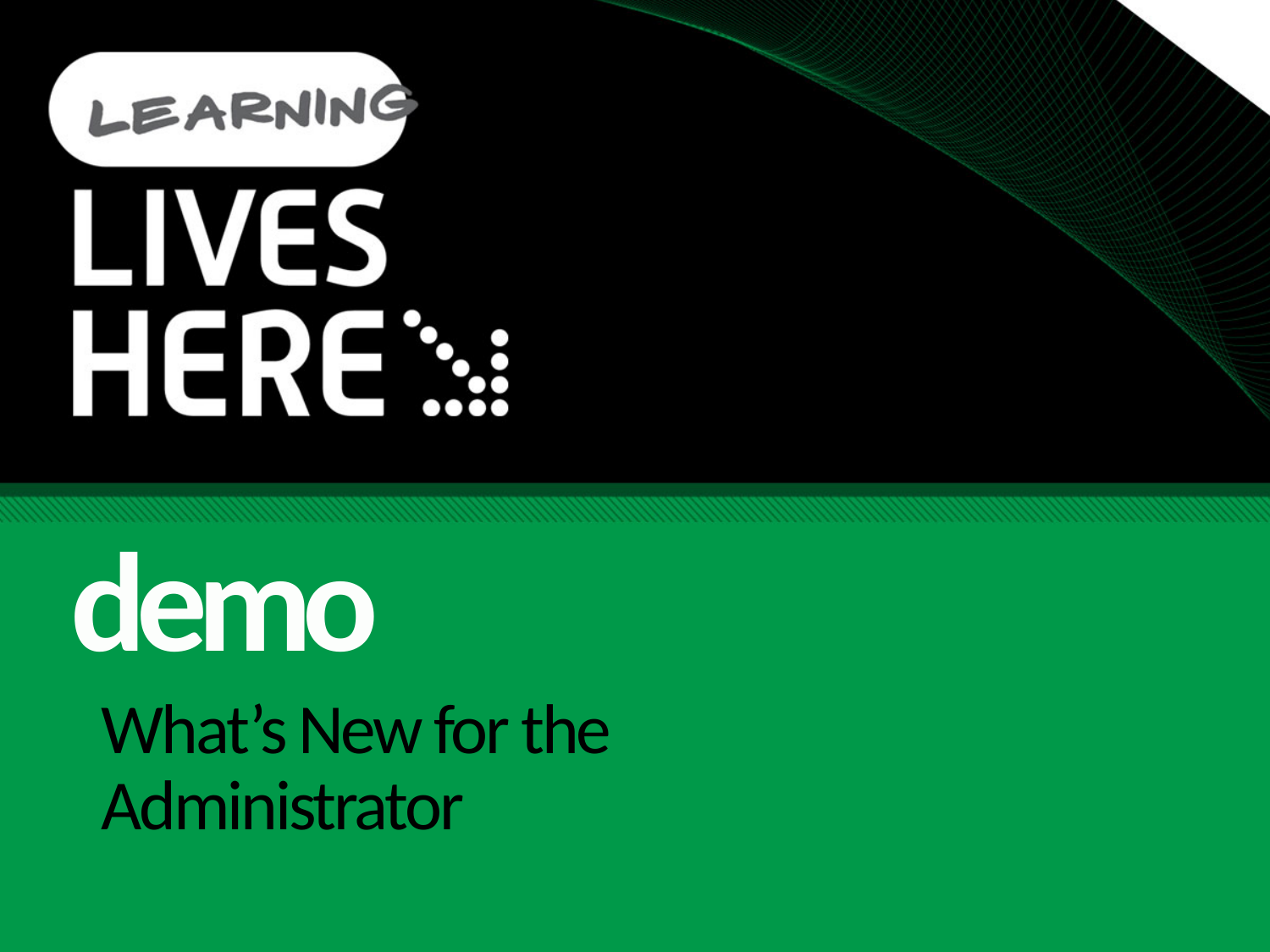

demo
# What’s New for the Administrator